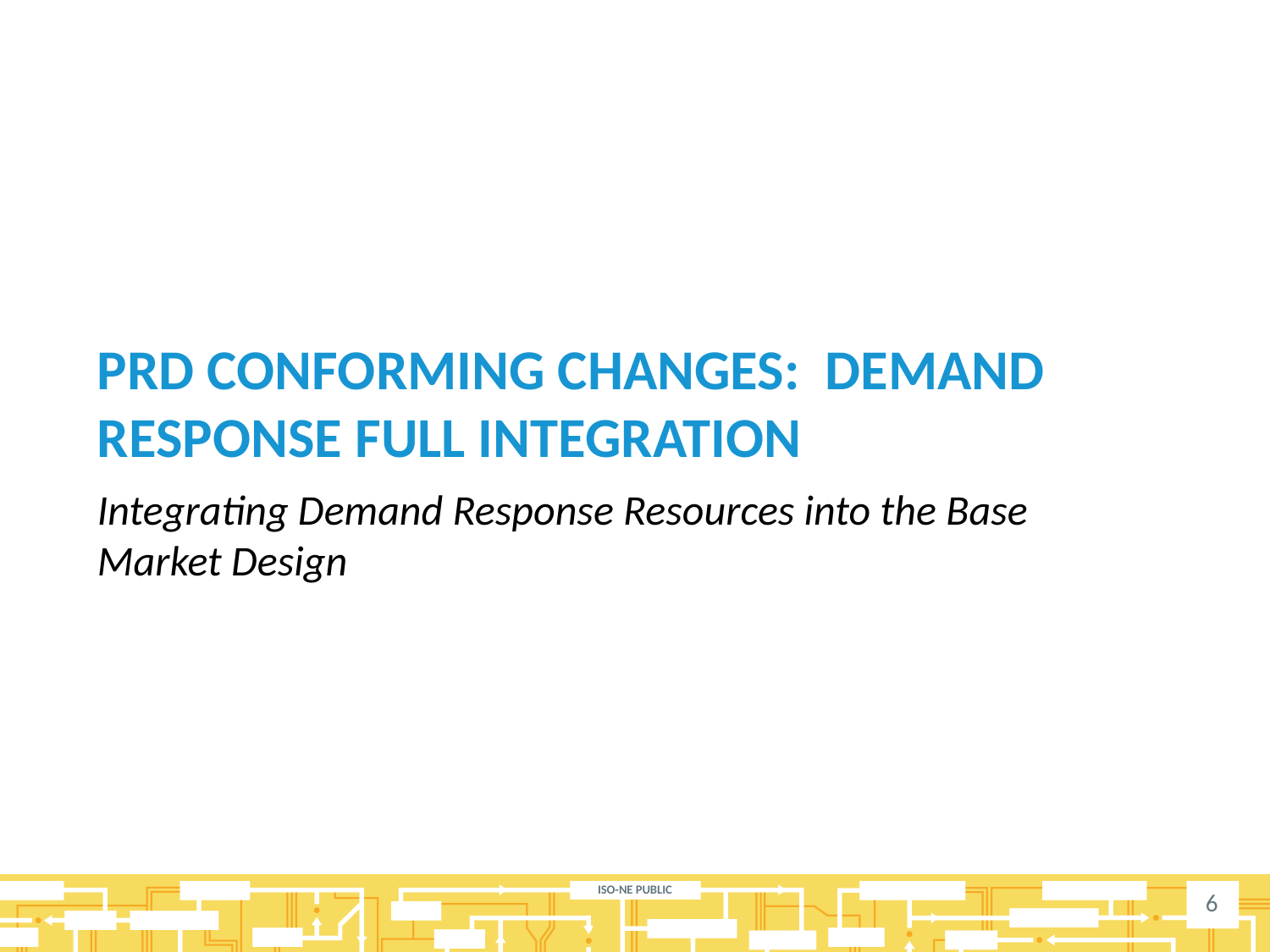

# PRD Conforming Changes:  Demand Response Full integration
Integrating Demand Response Resources into the Base Market Design
6